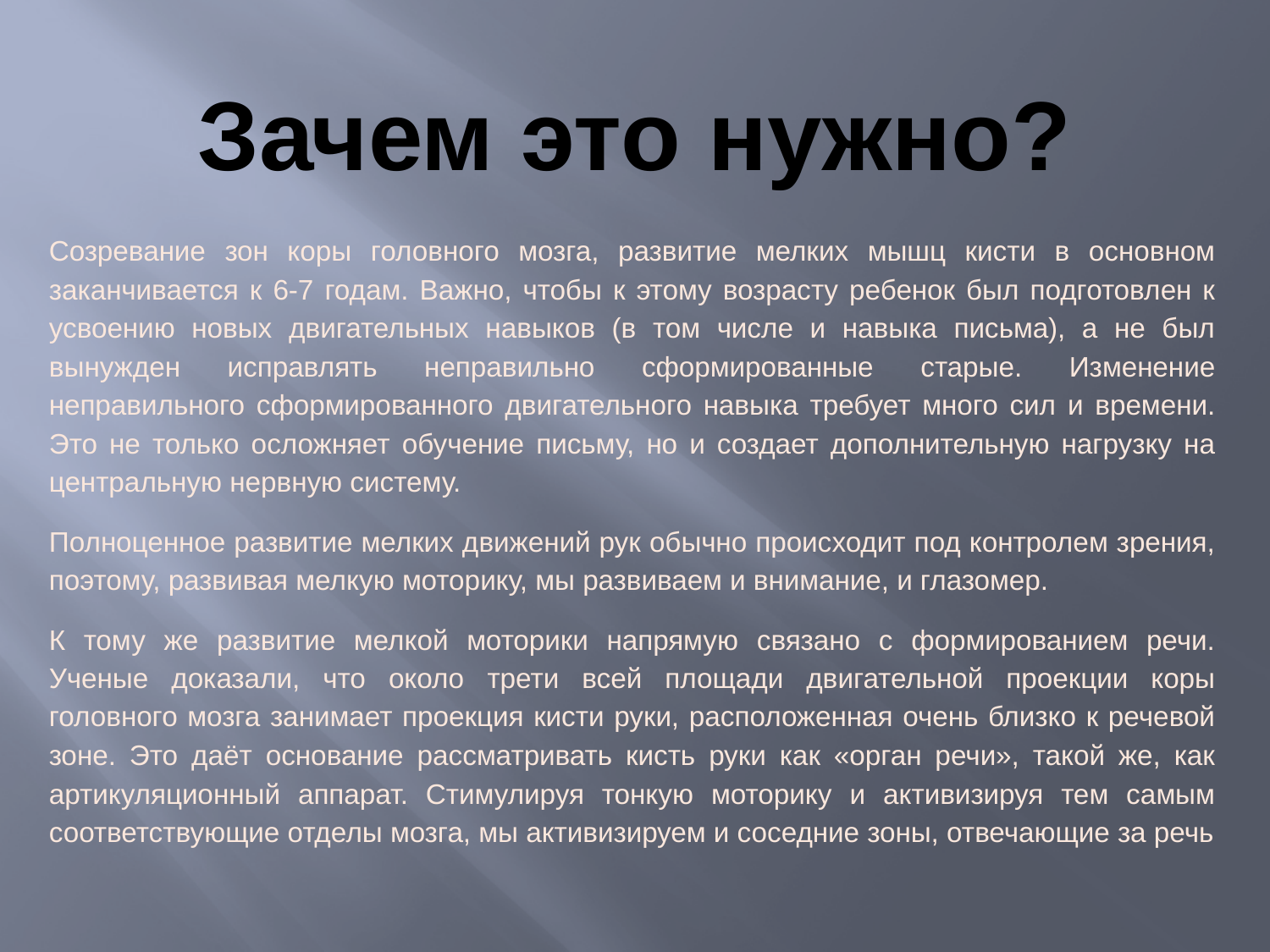

# Зачем это нужно?
Созревание зон коры головного мозга, развитие мелких мышц кисти в основном заканчивается к 6-7 годам. Важно, чтобы к этому возрасту ребенок был подготовлен к усвоению новых двигательных навыков (в том числе и навыка письма), а не был вынужден исправлять неправильно сформированные старые. Изменение неправильного сформированного двигательного навыка требует много сил и времени. Это не только осложняет обучение письму, но и создает дополнительную нагрузку на центральную нервную систему.
Полноценное развитие мелких движений рук обычно происходит под контролем зрения, поэтому, развивая мелкую моторику, мы развиваем и внимание, и глазомер.
К тому же развитие мелкой моторики напрямую связано с формированием речи. Ученые доказали, что около трети всей площади двигательной проекции коры головного мозга занимает проекция кисти руки, расположенная очень близко к речевой зоне. Это даёт основание рассматривать кисть руки как «орган речи», такой же, как артикуляционный аппарат. Стимулируя тонкую моторику и активизируя тем самым соответствующие отделы мозга, мы активизируем и соседние зоны, отвечающие за речь